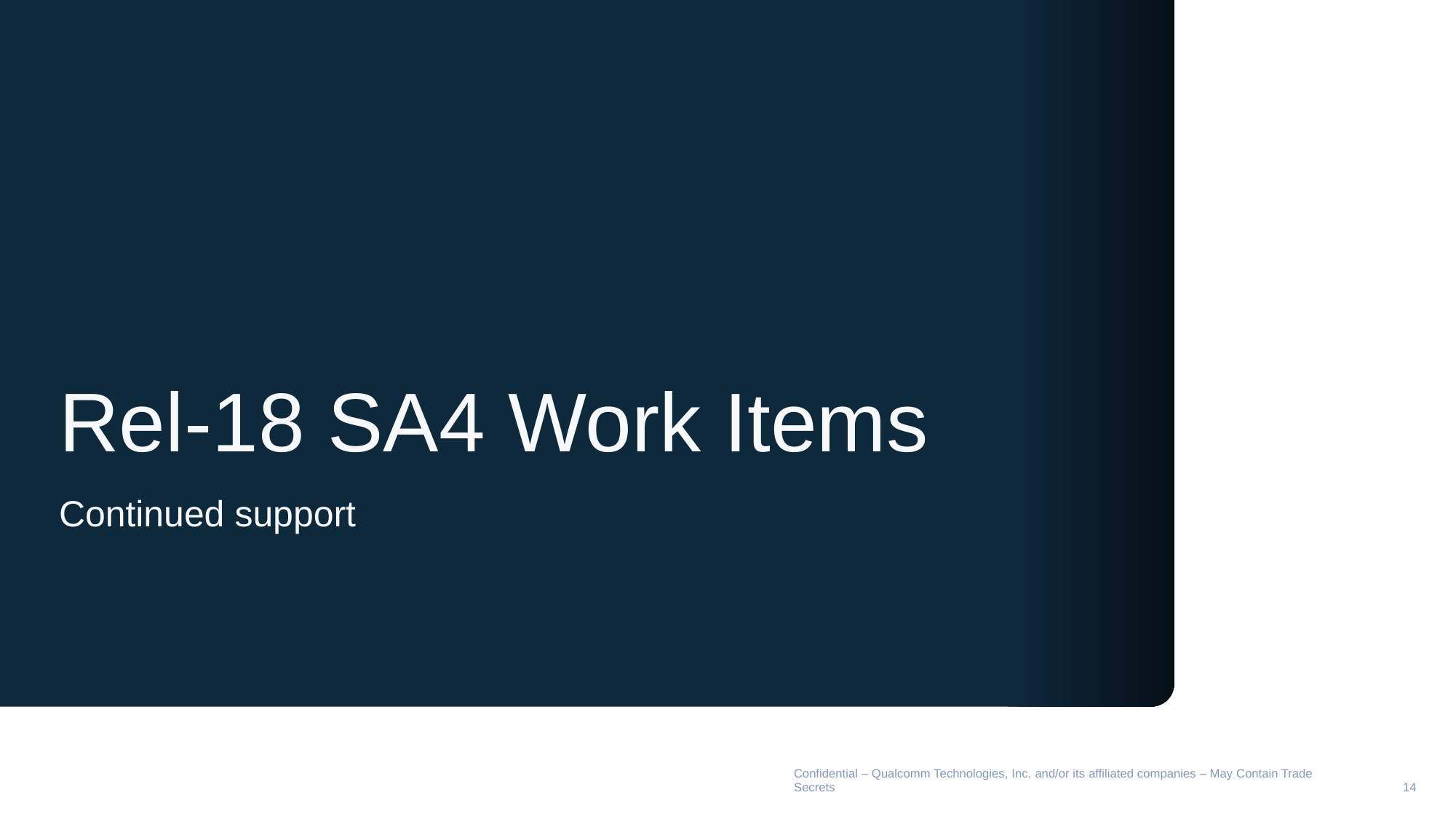

# Rel-18 SA4 Work Items
Continued support